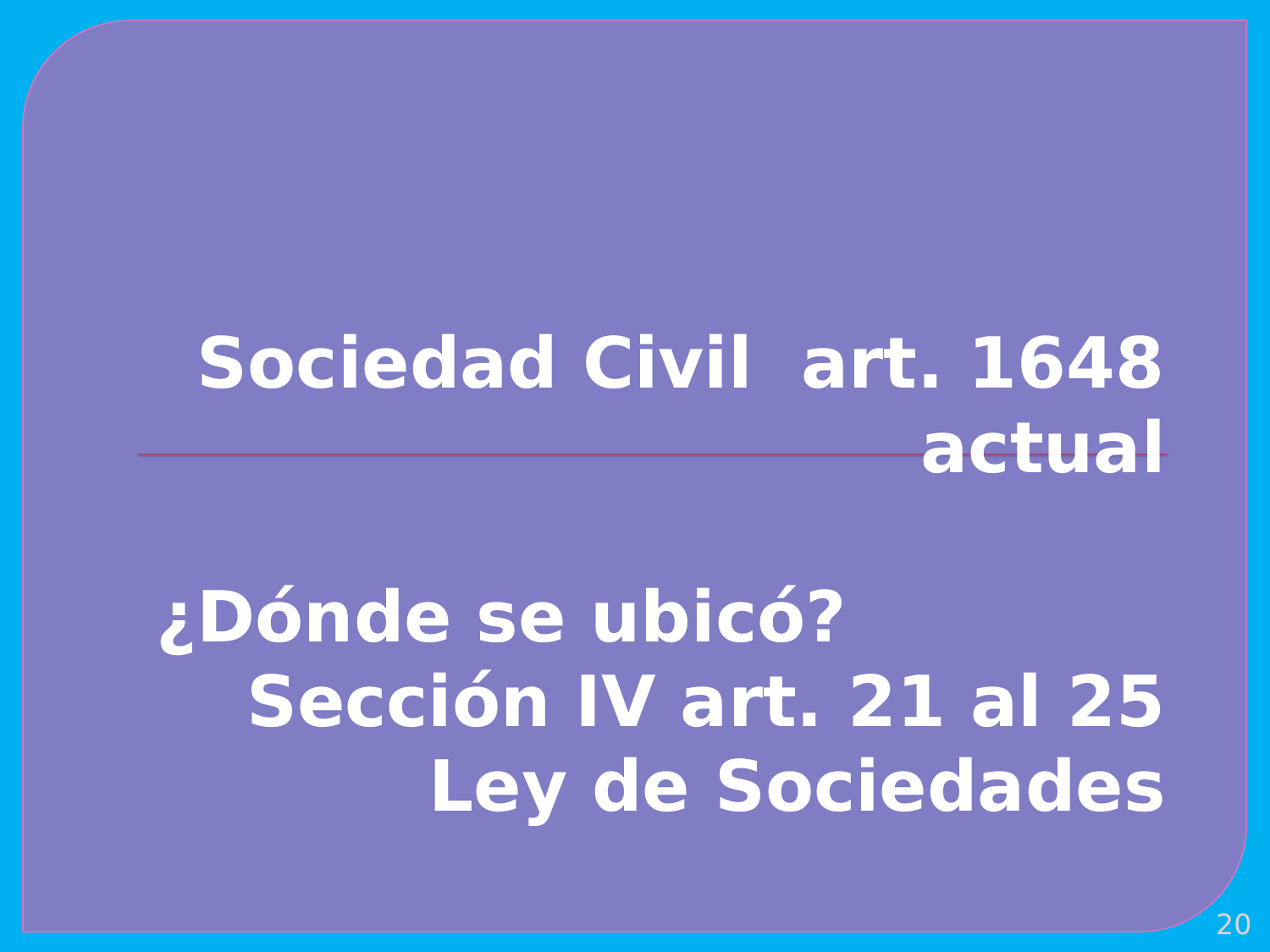

# Sociedad Civil  art. 1648 actual ¿Dónde se ubicó?              Sección IV art. 21 al 25 Ley de Sociedades
20